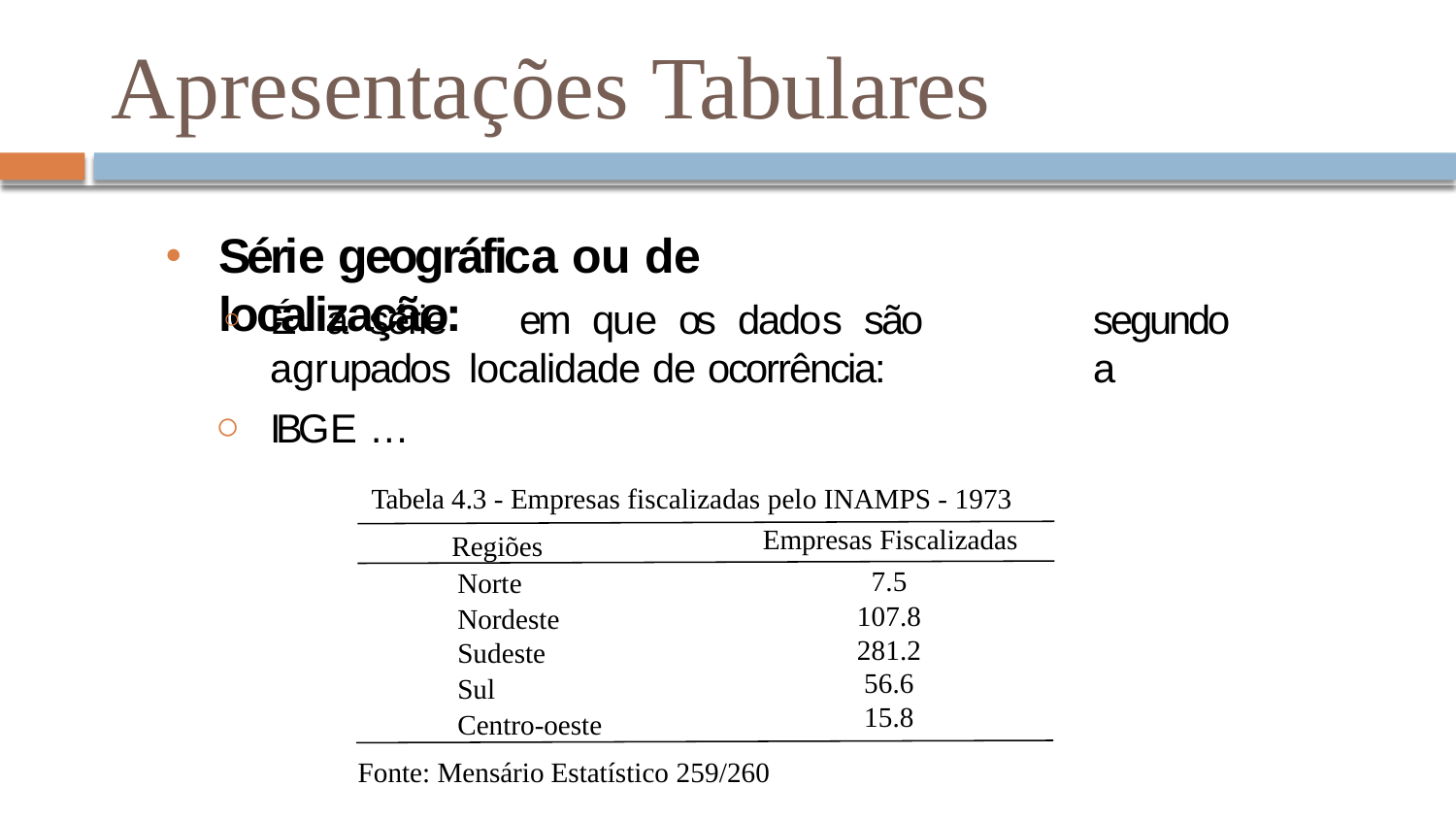

# Apresentações Tabulares
Série geográfica ou de localização:
É	a	série	em	que	os	dados	são	agrupados  localidade de ocorrência:
IBGE …
Tabela 4.3 - Empresas fiscalizadas pelo INAMPS - 1973
segundo	a
Empresas Fiscalizadas

Regiões

7.5
107.8
281.2
56.6
15.8
Norte
Nordeste  Sudeste
Sul
Centro-oeste

Fonte: Mensário Estatístico 259/260